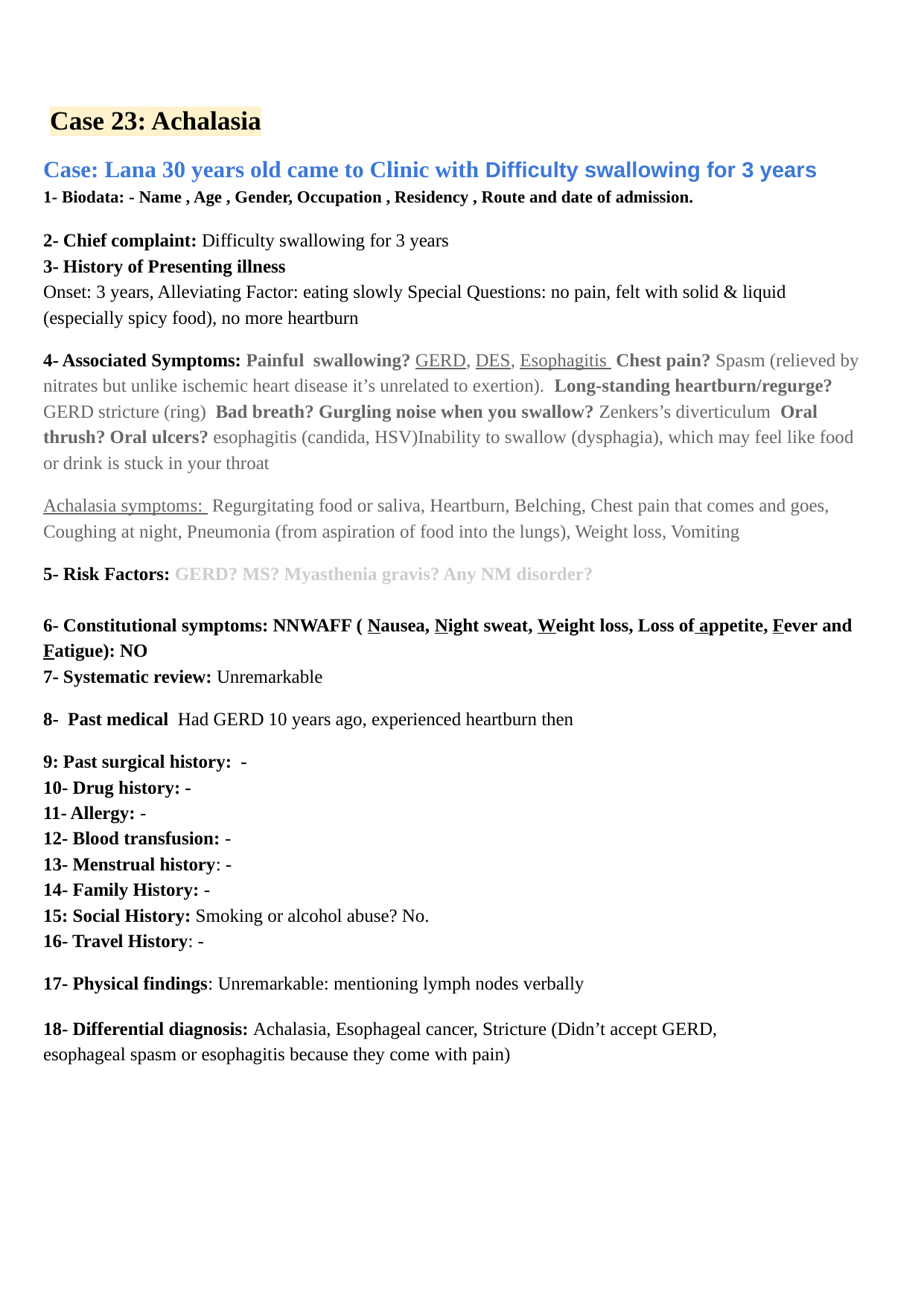

Case 23: Achalasia

Case: Lana 30 years old came to Clinic with Difficulty swallowing for 3 years
1- Biodata: - Name , Age , Gender, Occupation , Residency , Route and date of admission.

2- Chief complaint: Difficulty swallowing for 3 years
3- History of Presenting illness
Onset: 3 years, Alleviating Factor: eating slowly Special Questions: no pain, felt with solid & liquid (especially spicy food), no more heartburn

4- Associated Symptoms: Painful  swallowing? GERD, DES, Esophagitis  Chest pain? Spasm (relieved by nitrates but unlike ischemic heart disease it’s unrelated to exertion).  Long-standing heartburn/regurge? GERD stricture (ring)  Bad breath? Gurgling noise when you swallow? Zenkers’s diverticulum  Oral thrush? Oral ulcers? esophagitis (candida, HSV)Inability to swallow (dysphagia), which may feel like food or drink is stuck in your throat

Achalasia symptoms:  Regurgitating food or saliva, Heartburn, Belching, Chest pain that comes and goes, Coughing at night, Pneumonia (from aspiration of food into the lungs), Weight loss, Vomiting

5- Risk Factors: GERD? MS? Myasthenia gravis? Any NM disorder?

6- Constitutional symptoms: NNWAFF ( Nausea, Night sweat, Weight loss, Loss of appetite, Fever and Fatigue): NO
7- Systematic review: Unremarkable

8-  Past medical  Had GERD 10 years ago, experienced heartburn then

9: Past surgical history:  -
10- Drug history: -
11- Allergy: -
12- Blood transfusion: -
13- Menstrual history: -
14- Family History: -
15: Social History: Smoking or alcohol abuse? No.
16- Travel History: -

17- Physical findings: Unremarkable: mentioning lymph nodes verbally

18- Differential diagnosis: Achalasia, Esophageal cancer, Stricture (Didn’t accept GERD,
esophageal spasm or esophagitis because they come with pain)